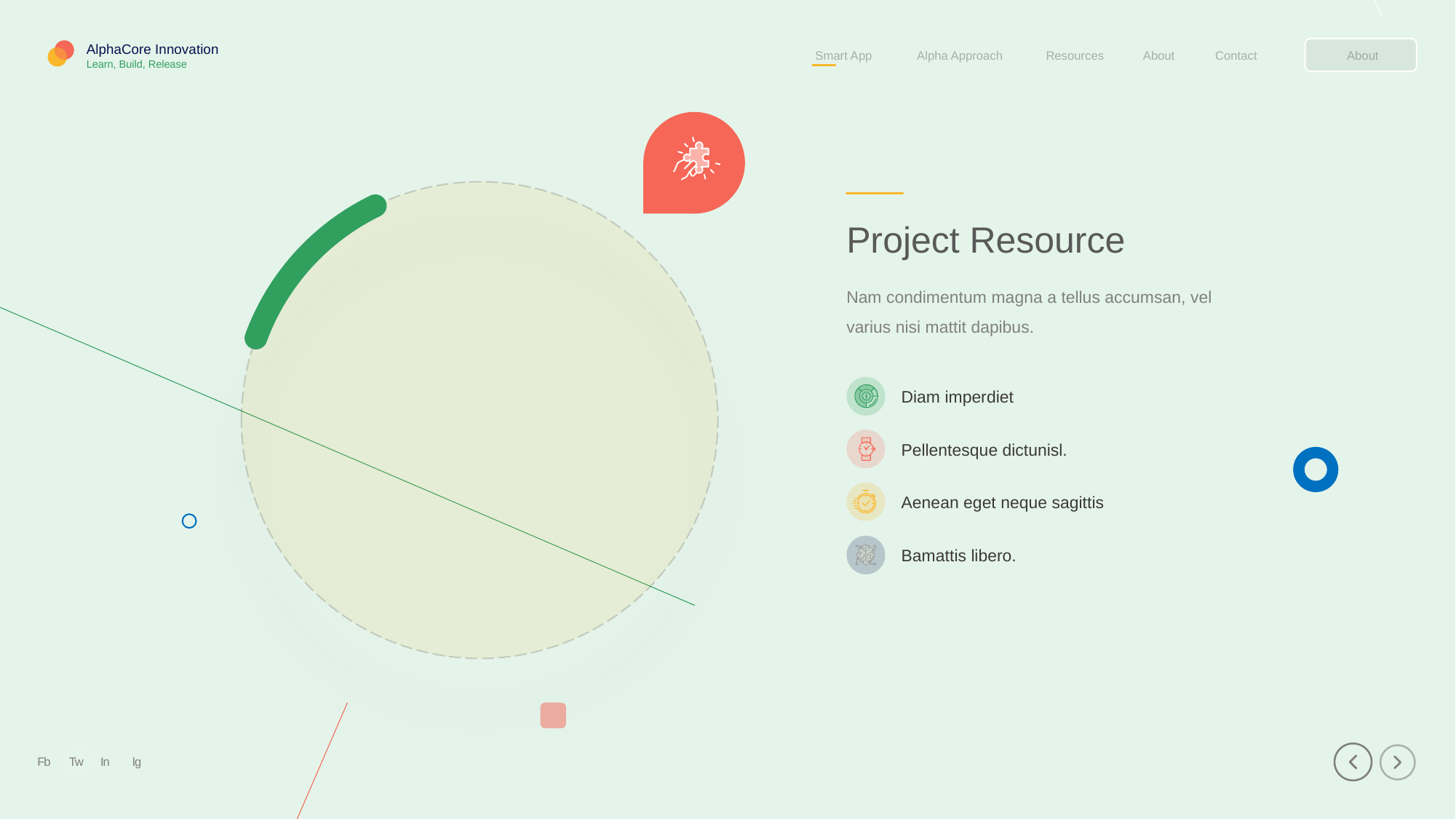

AlphaCore Innovation

Smart App
Alpha Approach
Resources
About
Contact
About
Learn, Build, Release

Project Resource
Nam condimentum magna a tellus accumsan, vel varius nisi mattit dapibus.

Diam imperdiet

Pellentesque dictunisl.

Aenean eget neque sagittis

Bamattis libero.

Fb
Tw
In
Ig